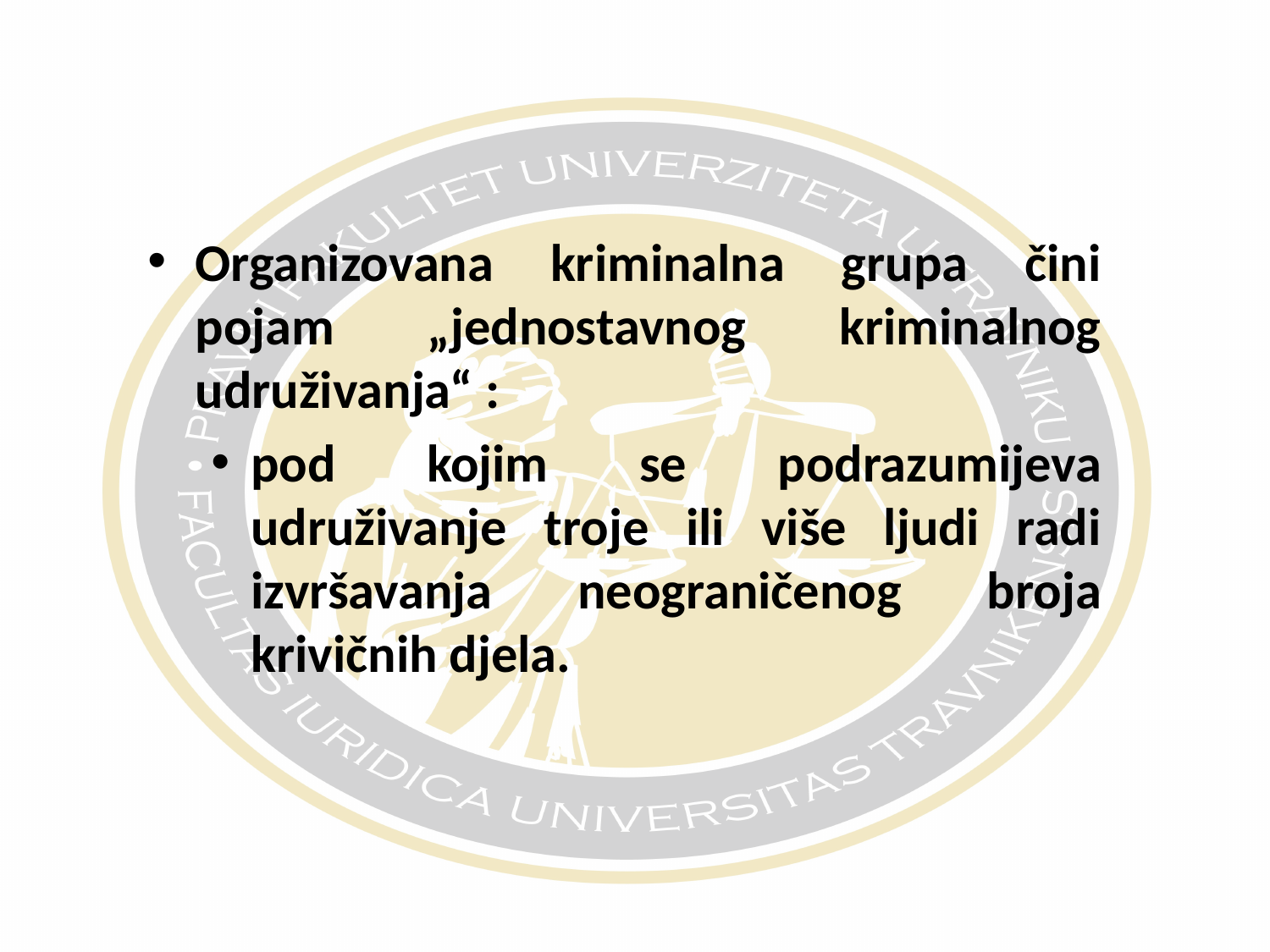

#
Organizovana kriminalna grupa čini pojam „jednostavnog kriminalnog udruživanja“ :
pod kojim se podrazumijeva udruživanje troje ili više ljudi radi izvršavanja neograničenog broja krivičnih djela.